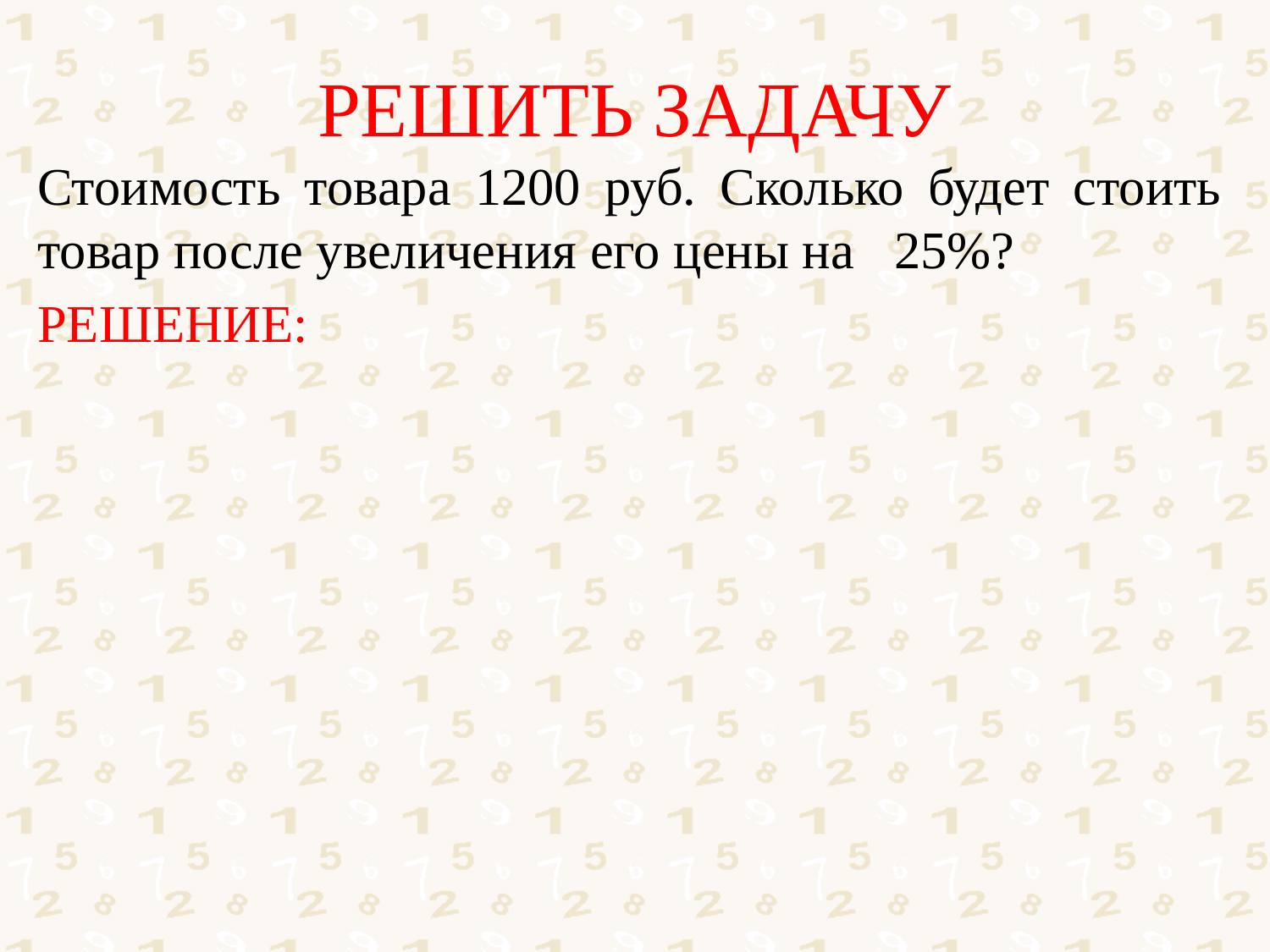

# РЕШИТЬ ЗАДАЧУ
Стоимость товара 1200 руб. Сколько будет стоить товар после увеличения его цены на   25%?
РЕШЕНИЕ: